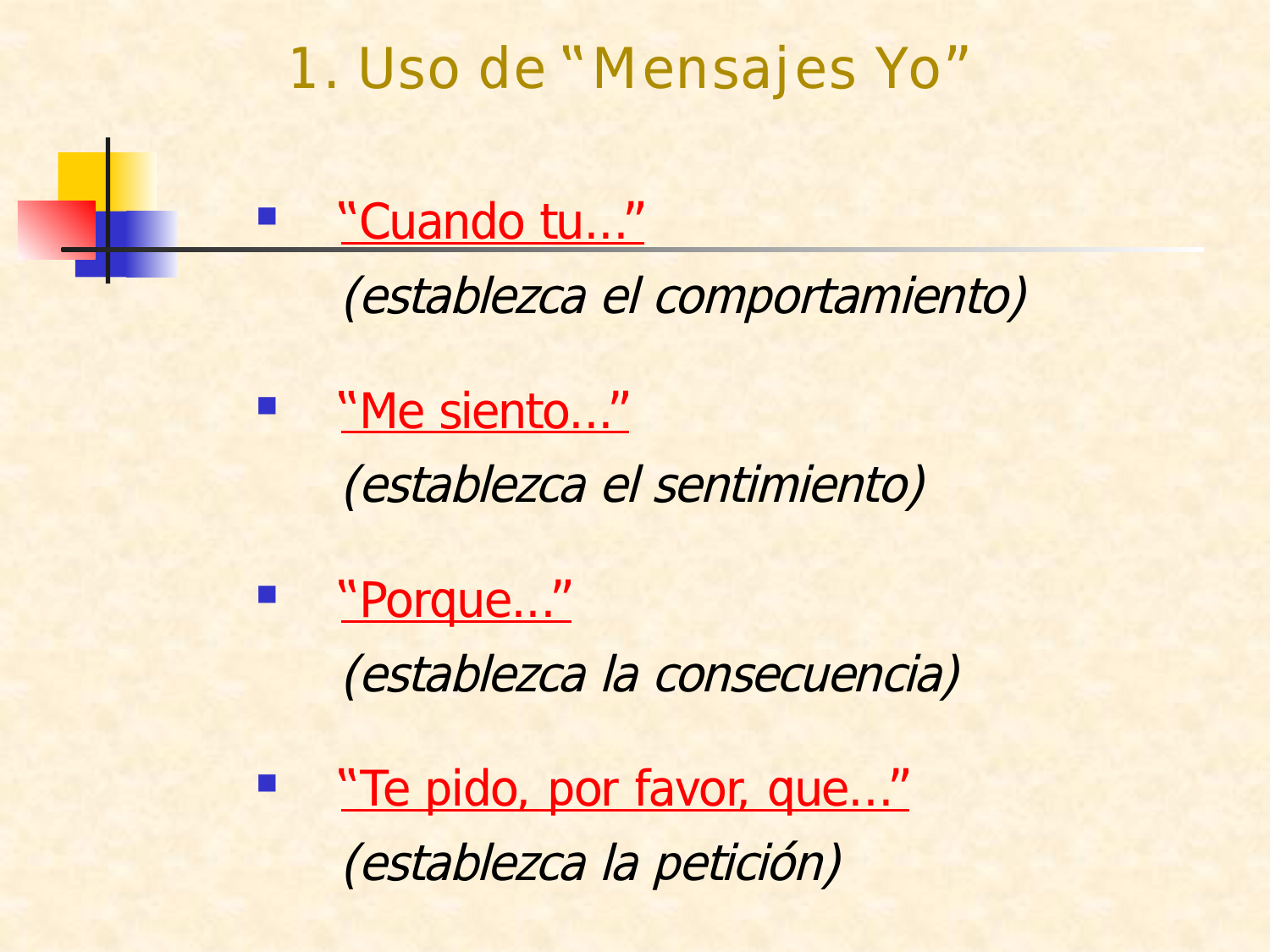

# 1. Uso de “Mensajes Yo”
“Cuando tu...”
	(establezca el comportamiento)

“Me siento...”
	(establezca el sentimiento)

“Porque...”
	(establezca la consecuencia)

“Te pido, por favor, que...”
	(establezca la petición)